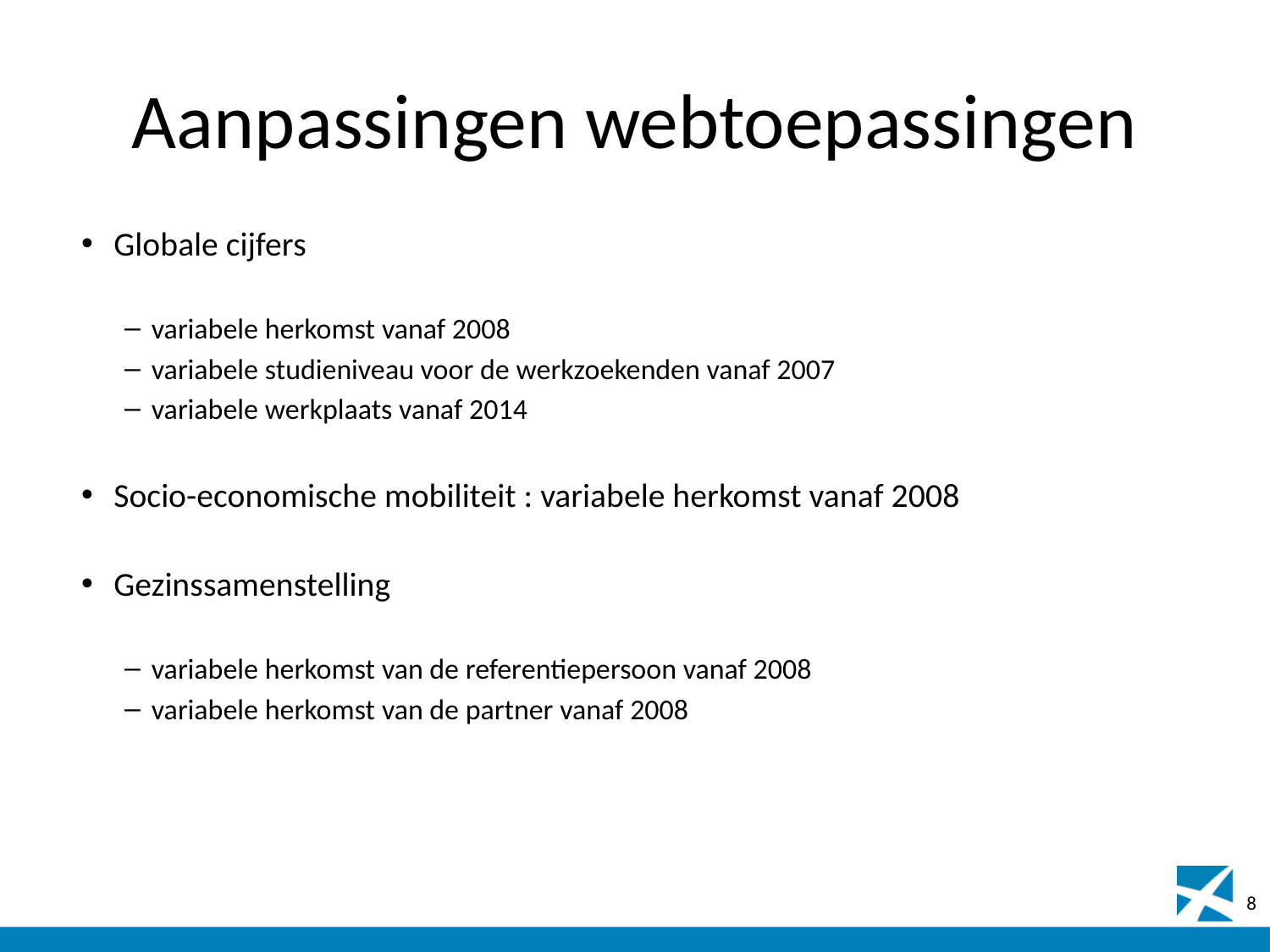

# Aanpassingen webtoepassingen
Globale cijfers

variabele herkomst vanaf 2008
variabele studieniveau voor de werkzoekenden vanaf 2007
variabele werkplaats vanaf 2014

Socio-economische mobiliteit : variabele herkomst vanaf 2008

Gezinssamenstelling

variabele herkomst van de referentiepersoon vanaf 2008
variabele herkomst van de partner vanaf 2008